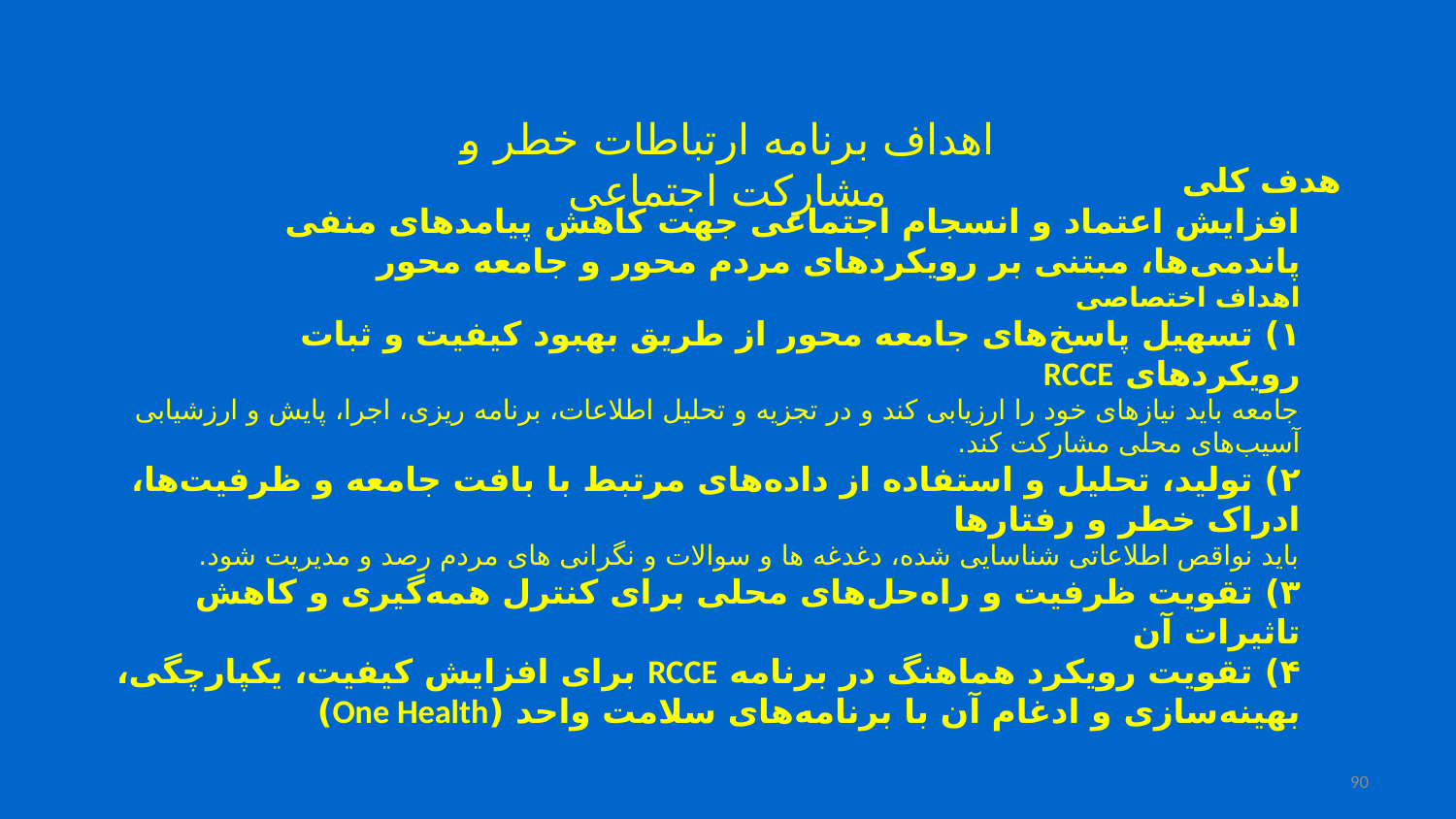

اهداف برنامه ارتباطات خطر و مشارکت اجتماعی
# هدف کلی افزایش اعتماد و انسجام اجتماعی جهت کاهش پیامدهای منفی پاندمی‌ها، مبتنی بر رویکردهای مردم محور و جامعه محور اهداف اختصاصی ۱)‌ تسهیل پاسخ‌های جامعه محور از طریق بهبود کیفیت و ثبات رویکردها‌ی RCCE جامعه باید نیازهای خود را ارزیابی کند و در تجزیه و تحلیل اطلاعات، برنامه ریزی، اجرا، پایش و ارزشیابی آسیب‌های محلی مشارکت کند. ۲) تولید، تحلیل و استفاده از داده‌های مرتبط با بافت جامعه و ظرفیت‌ها، ادراک خطر و رفتارها باید نواقص اطلاعاتی شناسایی شده، دغدغه ها و سوالات و نگرانی های مردم رصد و مدیریت شود. ۳)‌ تقویت ظرفیت و راه‌حل‌های محلی برای کنترل همه‌گیری و کاهش تاثیرات آن ۴) ‌تقویت رویکرد هماهنگ در برنامه RCCE برای افزایش کیفیت، یکپارچگی، بهینه‌سازی و ادغام آن با برنامه‌های سلامت واحد (One Health)
90